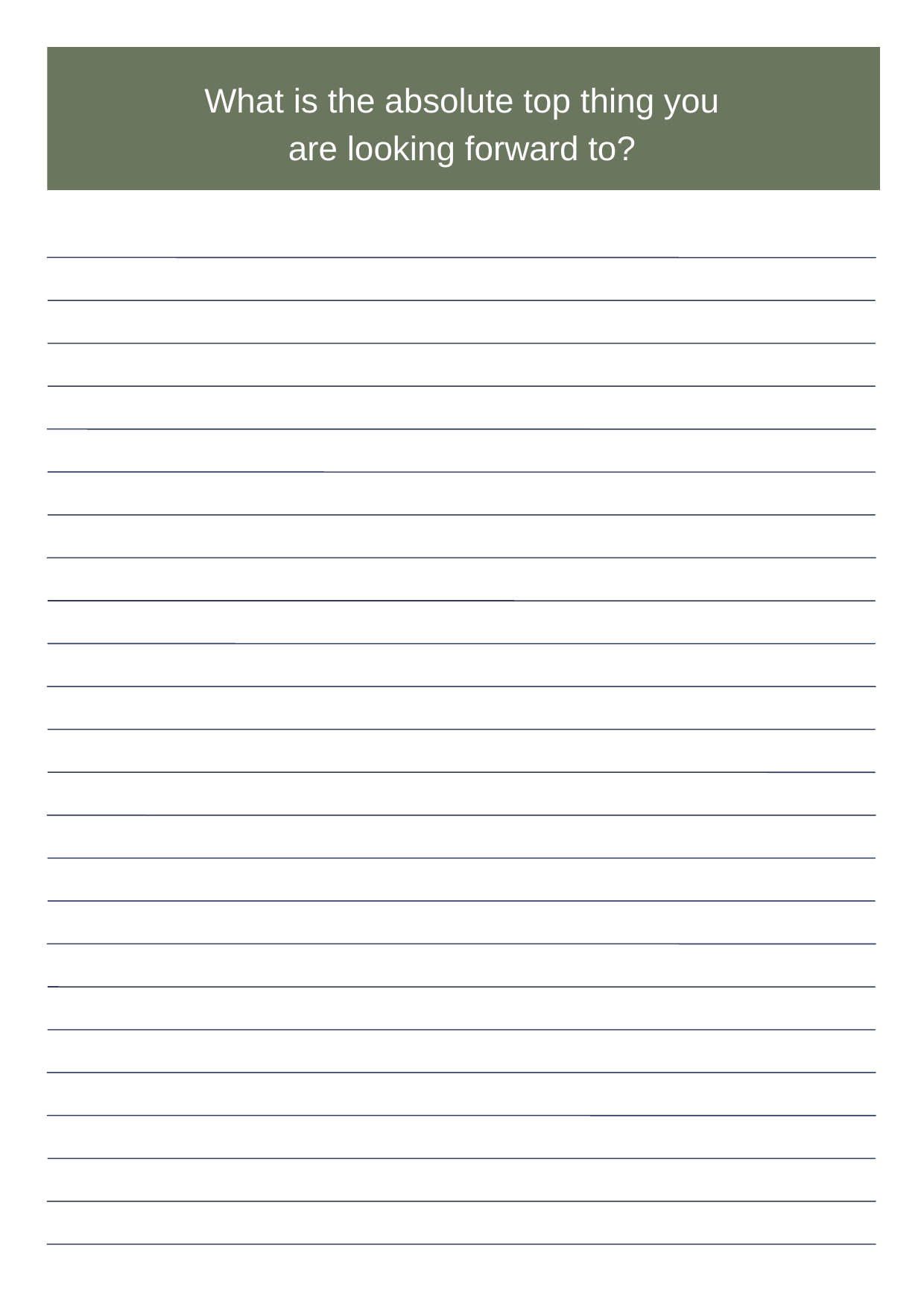

What is the absolute top thing you are looking forward to?